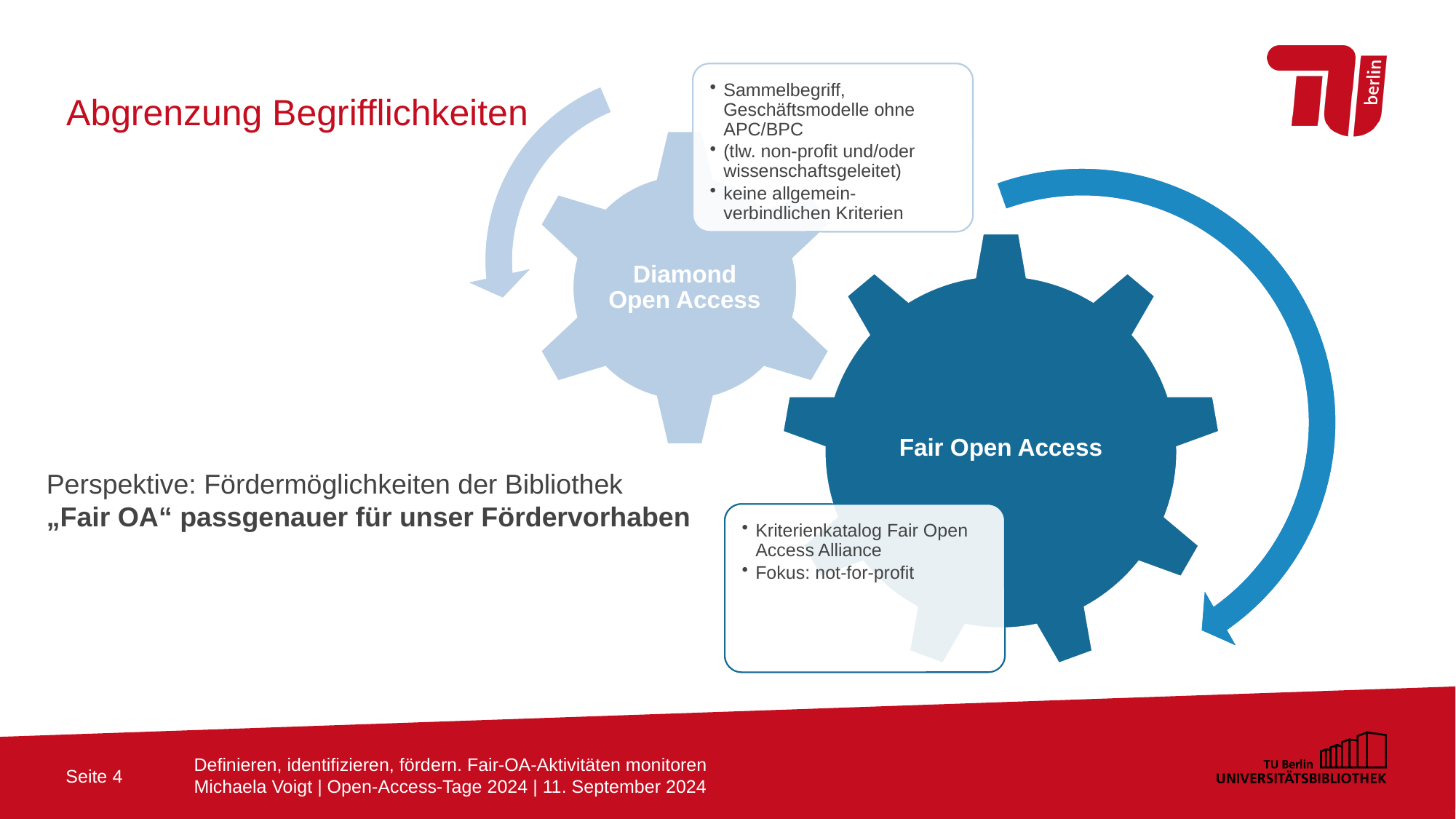

Diamond Open Access
Sammelbegriff, Geschäftsmodelle ohne APC/BPC
(tlw. non-profit und/oder wissenschaftsgeleitet)
keine allgemein-verbindlichen Kriterien
Fair Open Access
Kriterienkatalog Fair Open Access Alliance
Fokus: not-for-profit
Diamond Open Access
Sammelbegriff, Geschäftsmodelle ohne APC/BPC
(tlw. non-profit und/oder wissenschaftsgeleitet)
keine allgemein-verbindlichen Kriterien
Abgrenzung Begrifflichkeiten
Perspektive: Fördermöglichkeiten der Bibliothek
„Fair OA“ passgenauer für unser Fördervorhaben